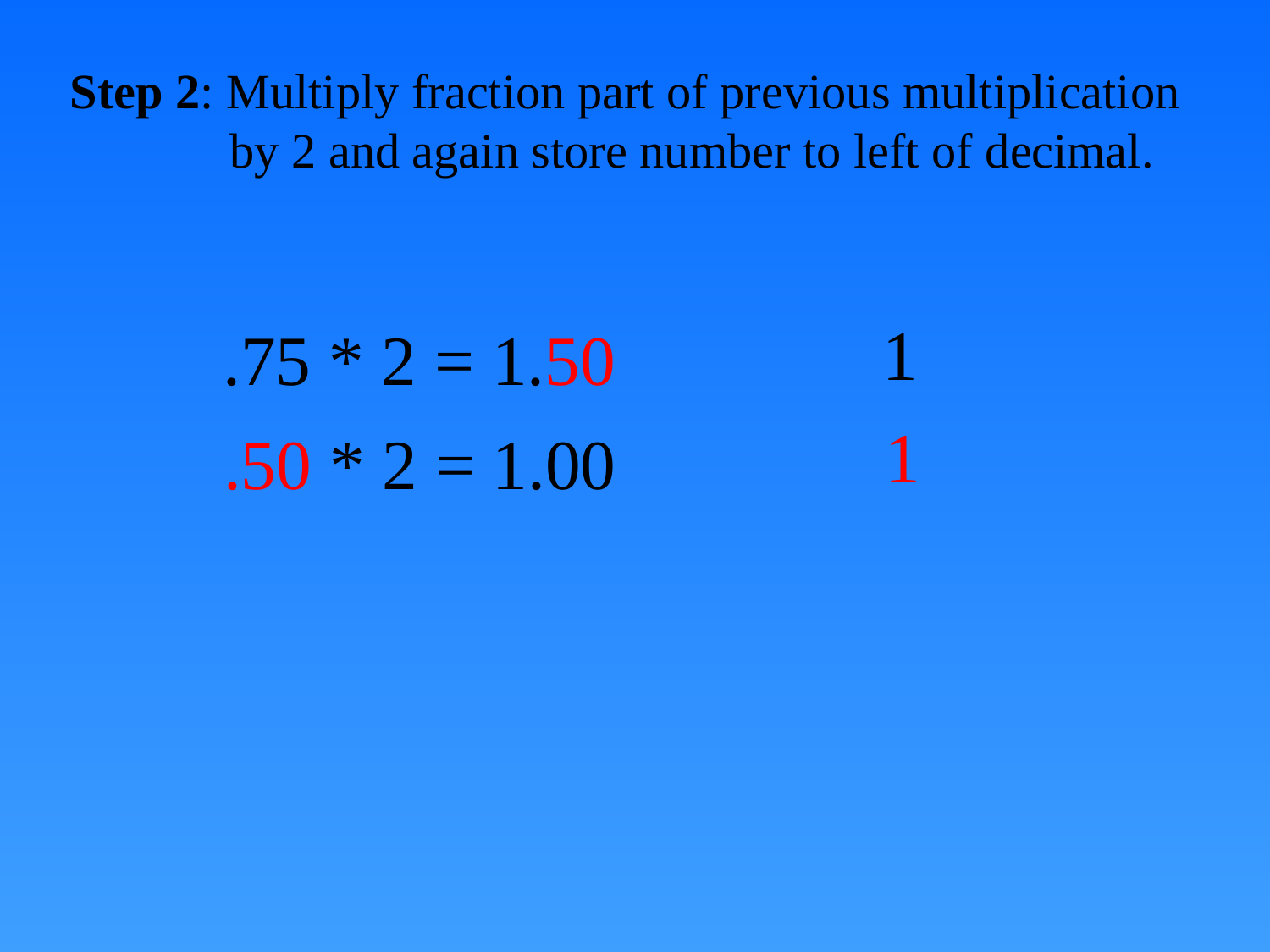

Step 2: Multiply fraction part of previous multiplication
             by 2 and again store number to left of decimal.
1
.75 * 2 = 1.50
1
.50 * 2 = 1.00